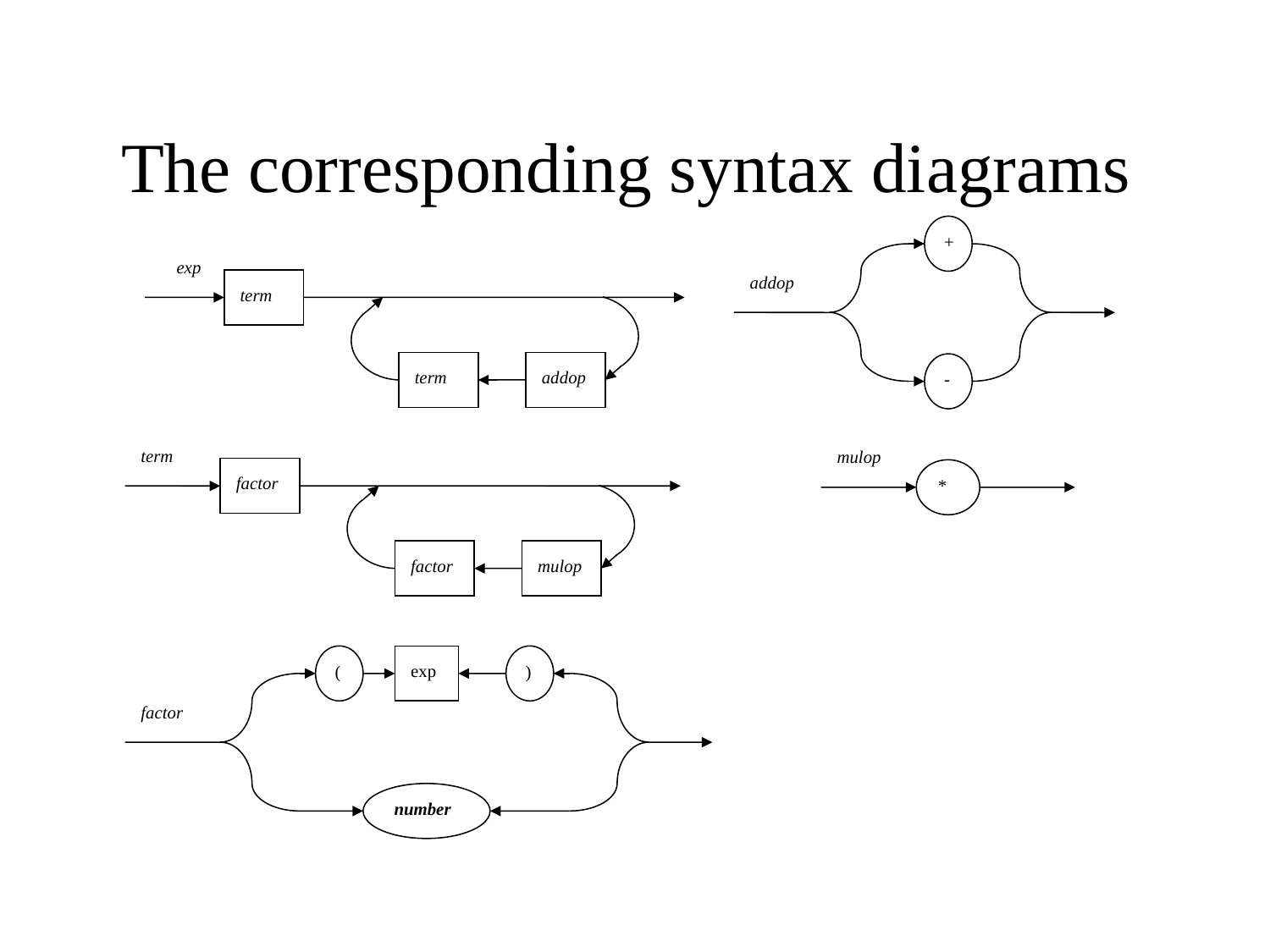

# The corresponding syntax diagrams
+

addop

-

exp

term

term

addop

term

factor

factor

mulop

mulop
*

(

)
exp

factor

number